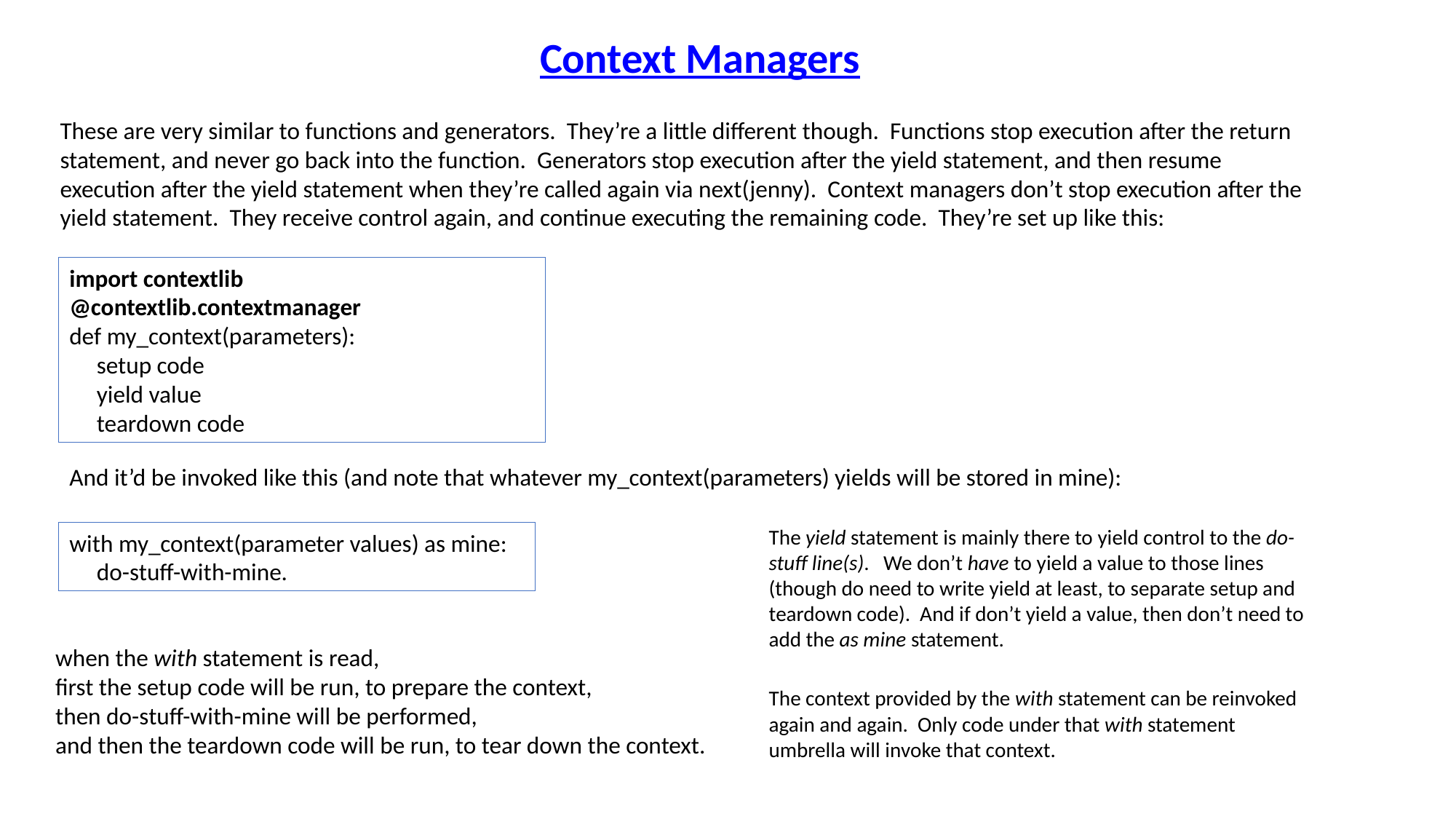

Context Managers
These are very similar to functions and generators.  They’re a little different though.  Functions stop execution after the return statement, and never go back into the function.  Generators stop execution after the yield statement, and then resume execution after the yield statement when they’re called again via next(jenny).  Context managers don’t stop execution after the yield statement.  They receive control again, and continue executing the remaining code.  They’re set up like this:
import contextlib
@contextlib.contextmanager
def my_context(parameters):
     setup code
     yield value
     teardown code
And it’d be invoked like this (and note that whatever my_context(parameters) yields will be stored in mine):
The yield statement is mainly there to yield control to the do- stuff line(s).   We don’t have to yield a value to those lines (though do need to write yield at least, to separate setup and teardown code).  And if don’t yield a value, then don’t need to add the as mine statement.
with my_context(parameter values) as mine:
     do-stuff-with-mine.
when the with statement is read,
first the setup code will be run, to prepare the context,
then do-stuff-with-mine will be performed,
and then the teardown code will be run, to tear down the context.
The context provided by the with statement can be reinvoked again and again.  Only code under that with statement umbrella will invoke that context.